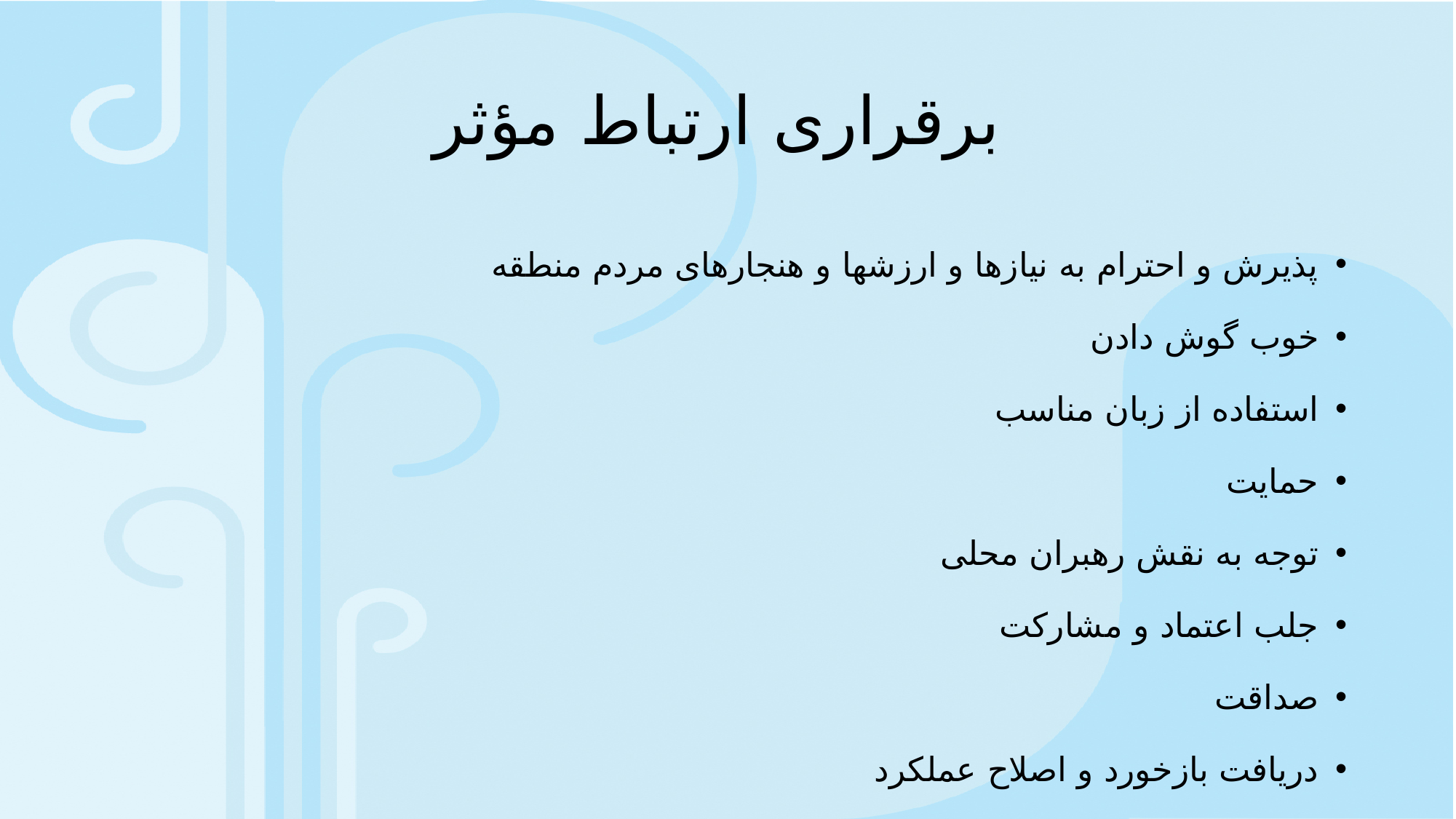

# برقراری ارتباط مؤثر
پذیرش و احترام به نیازها و ارزشها و هنجارهای مردم منطقه
خوب گوش دادن
استفاده از زبان مناسب
حمایت
توجه به نقش رهبران محلی
جلب اعتماد و مشارکت
صداقت
دریافت بازخورد و اصلاح عملکرد